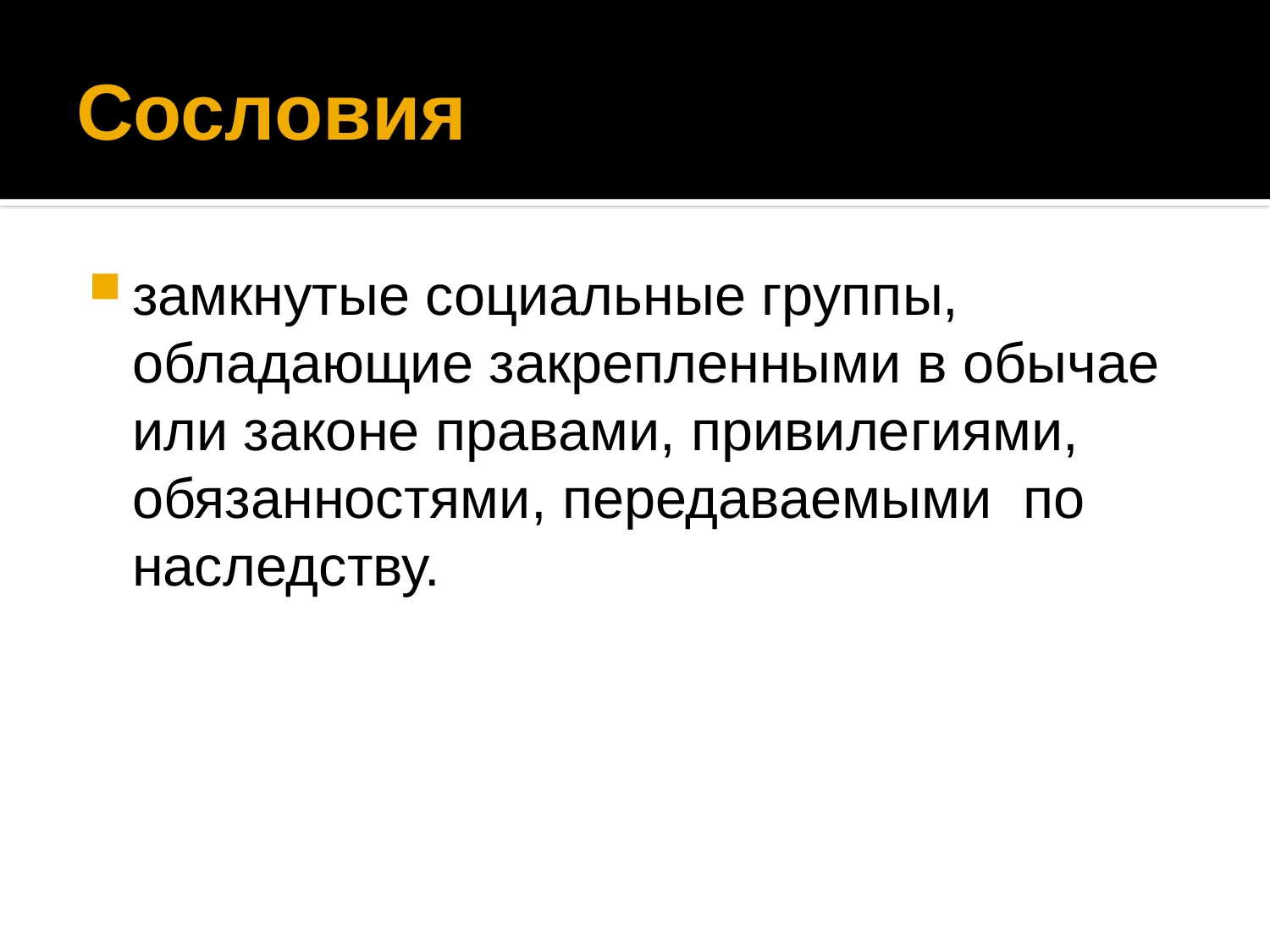

# Сословия
замкнутые социальные группы, обладающие закрепленными в обычае или законе правами, привилегиями, обязанностями, передаваемыми  по наследству.